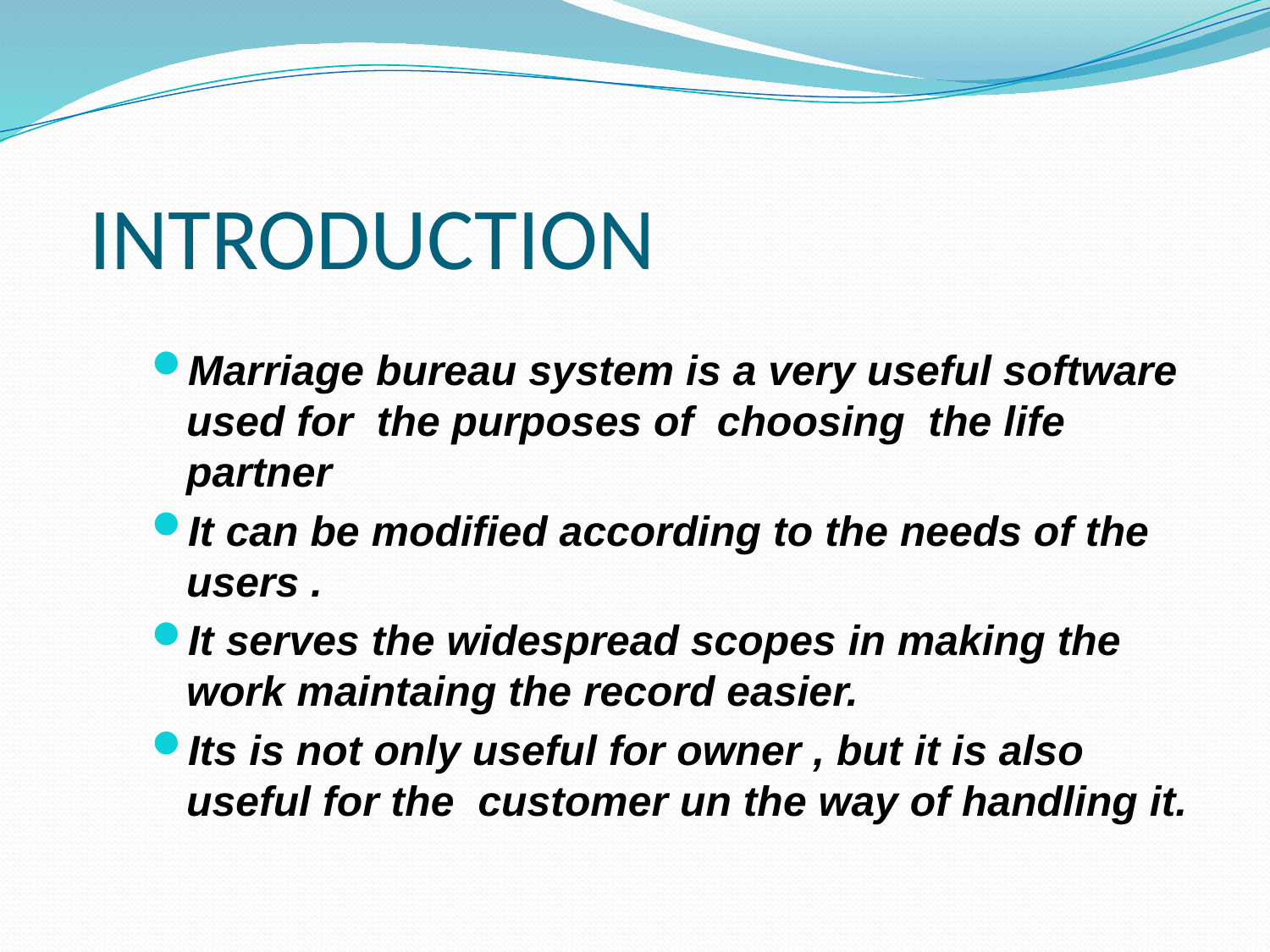

# INTRODUCTION
Marriage bureau system is a very useful software used for  the purposes of  choosing  the life partner
It can be modified according to the needs of the users .
It serves the widespread scopes in making the work maintaing the record easier.
Its is not only useful for owner , but it is also useful for the  customer un the way of handling it.